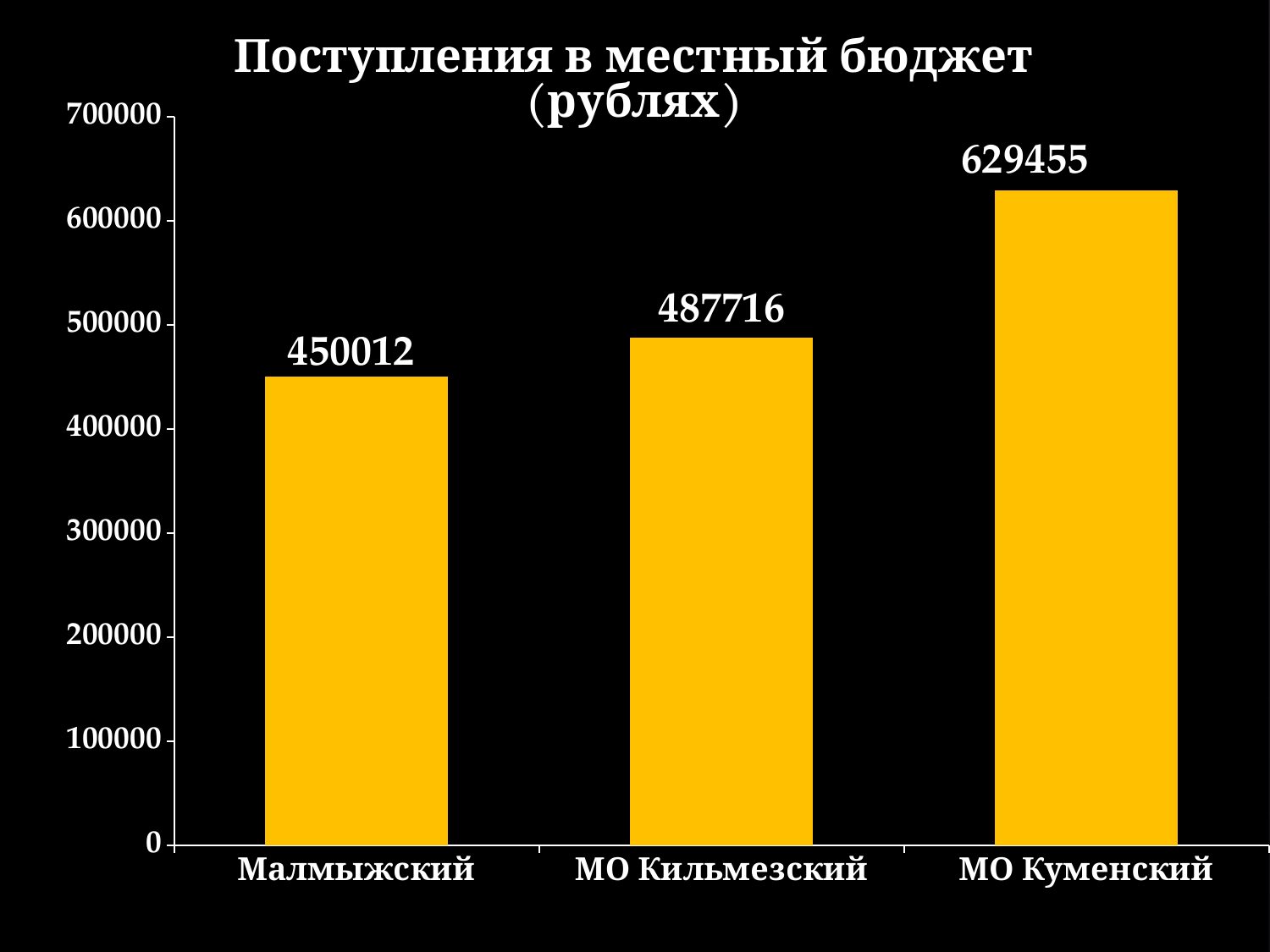

### Chart: Поступления в местный бюджет (рублях)

| Category | 2015 |
|---|---|
| Малмыжский | 450012.0 |
| МО Кильмезский | 487716.0 |
| МО Куменский | 629455.0 |